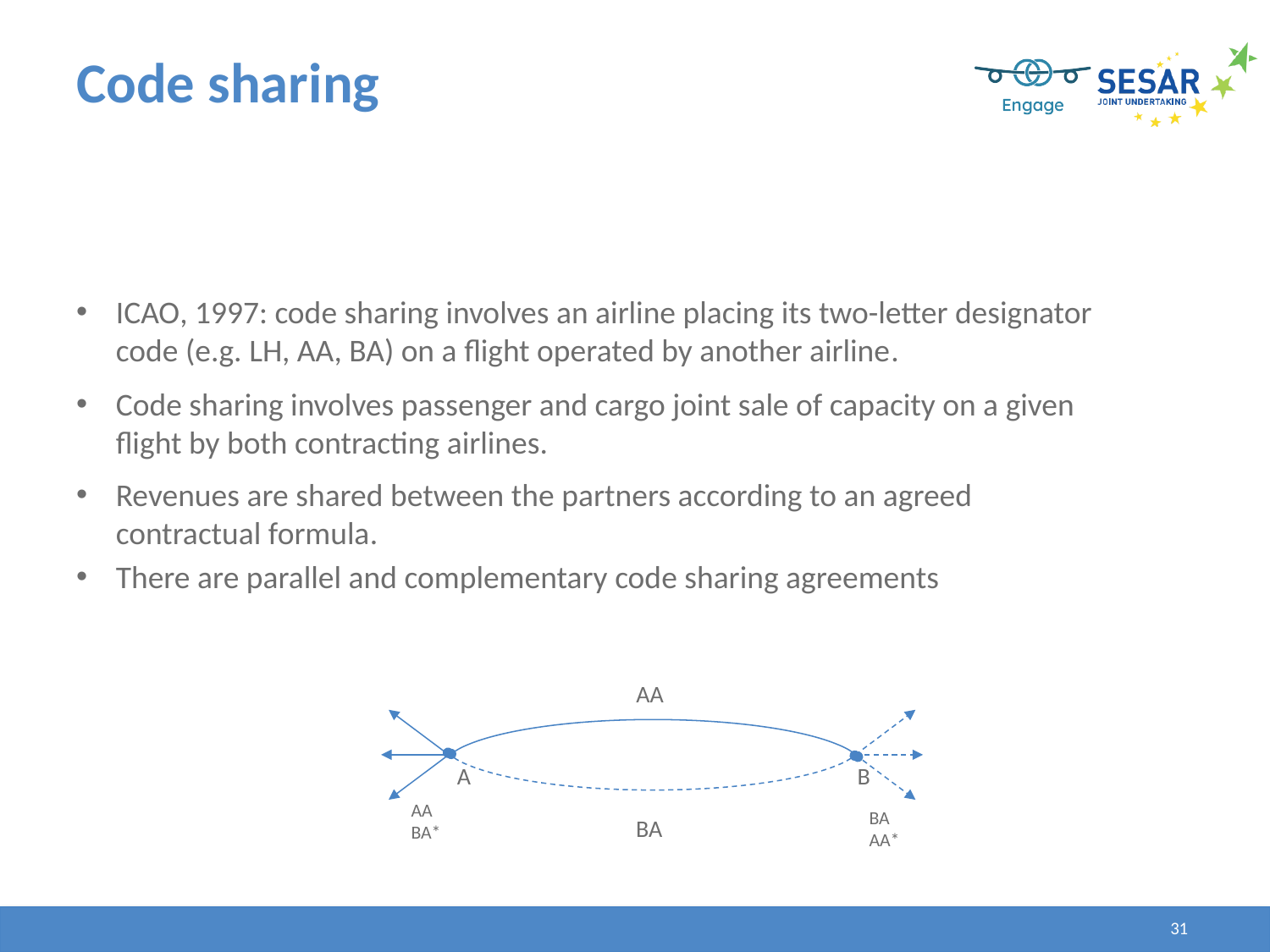

# Code sharing
ICAO, 1997: code sharing involves an airline placing its two-letter designator code (e.g. LH, AA, BA) on a flight operated by another airline.
Code sharing involves passenger and cargo joint sale of capacity on a given flight by both contracting airlines.
Revenues are shared between the partners according to an agreed contractual formula.
There are parallel and complementary code sharing agreements
AA

A
B

AA
BA*
BA
AA*
BA
31